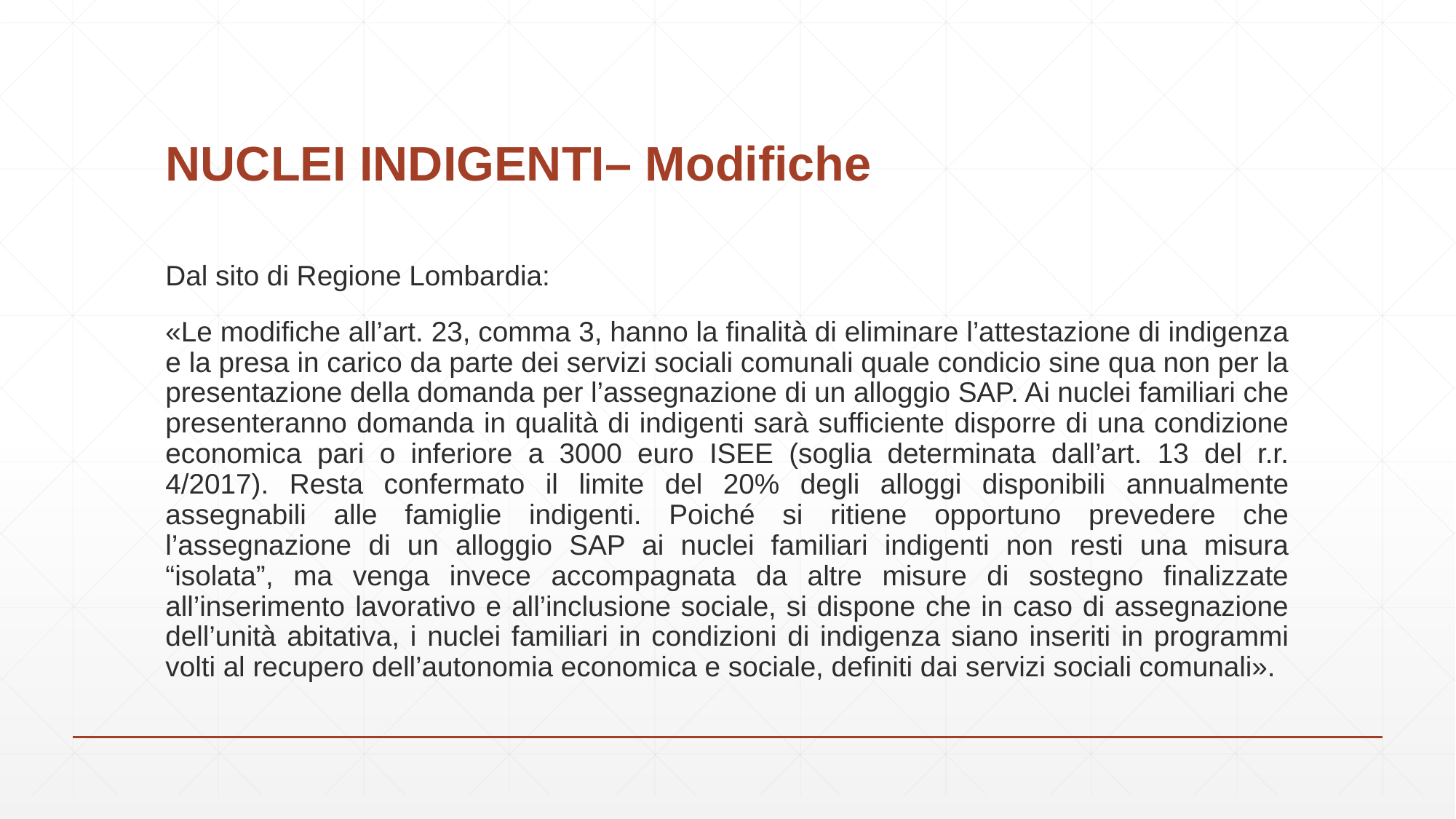

# NUCLEI INDIGENTI– Modifiche

Dal sito di Regione Lombardia:
«Le modifiche all’art. 23, comma 3, hanno la finalità di eliminare l’attestazione di indigenza e la presa in carico da parte dei servizi sociali comunali quale condicio sine qua non per la presentazione della domanda per l’assegnazione di un alloggio SAP. Ai nuclei familiari che presenteranno domanda in qualità di indigenti sarà sufficiente disporre di una condizione economica pari o inferiore a 3000 euro ISEE (soglia determinata dall’art. 13 del r.r. 4/2017). Resta confermato il limite del 20% degli alloggi disponibili annualmente assegnabili alle famiglie indigenti. Poiché si ritiene opportuno prevedere che l’assegnazione di un alloggio SAP ai nuclei familiari indigenti non resti una misura “isolata”, ma venga invece accompagnata da altre misure di sostegno finalizzate all’inserimento lavorativo e all’inclusione sociale, si dispone che in caso di assegnazione dell’unità abitativa, i nuclei familiari in condizioni di indigenza siano inseriti in programmi volti al recupero dell’autonomia economica e sociale, definiti dai servizi sociali comunali».